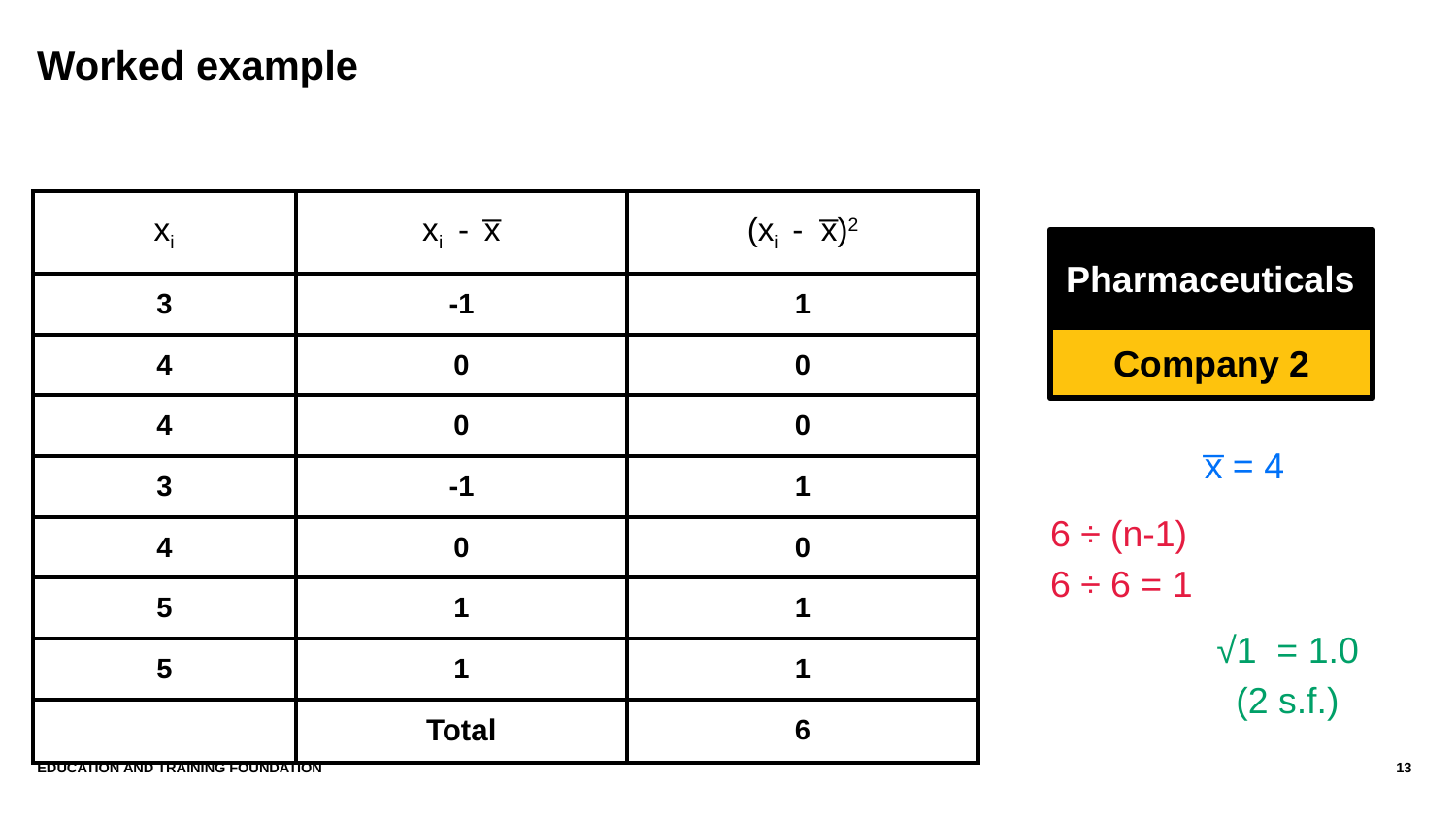

# Worked example
| xi | xi   -   x̅ | (xi  -  x̅)2 |
| --- | --- | --- |
| 3 | -1 | 1 |
| 4 | 0 | 0 |
| 4 | 0 | 0 |
| 3 | -1 | 1 |
| 4 | 0 | 0 |
| 5 | 1 | 1 |
| 5 | 1 | 1 |
|  | Total | 6 |
Pharmaceuticals
Company 2
x̅ = 4
6 ÷ (n-1)
6 ÷ 6 = 1

√1  = 1.0
(2 s.f.)

EDUCATION AND TRAINING FOUNDATION
13